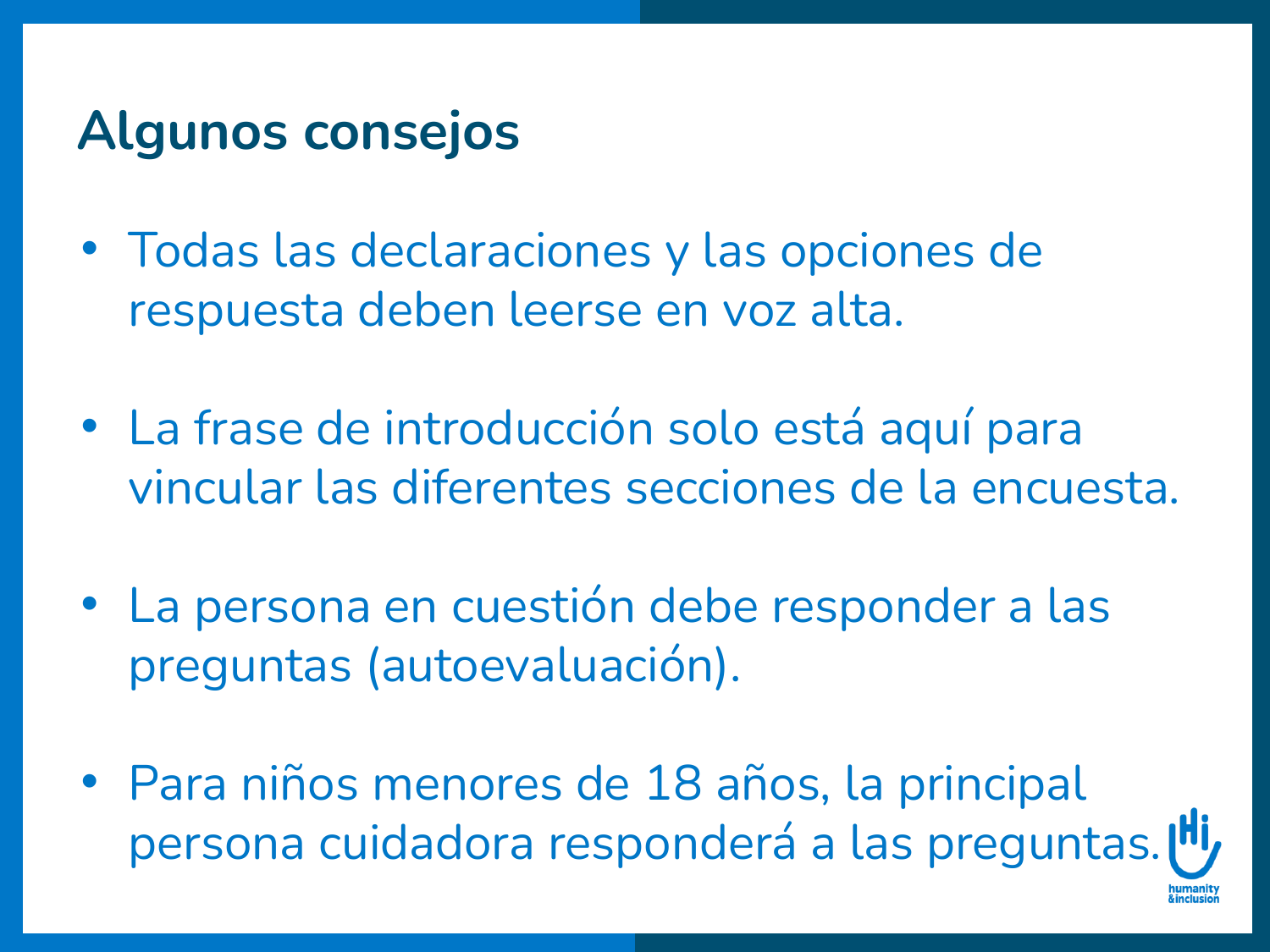

# Algunos consejos
Todas las declaraciones y las opciones de respuesta deben leerse en voz alta.

La frase de introducción solo está aquí para vincular las diferentes secciones de la encuesta.

La persona en cuestión debe responder a las preguntas (autoevaluación).

Para niños menores de 18 años, la principal persona cuidadora responderá a las preguntas.